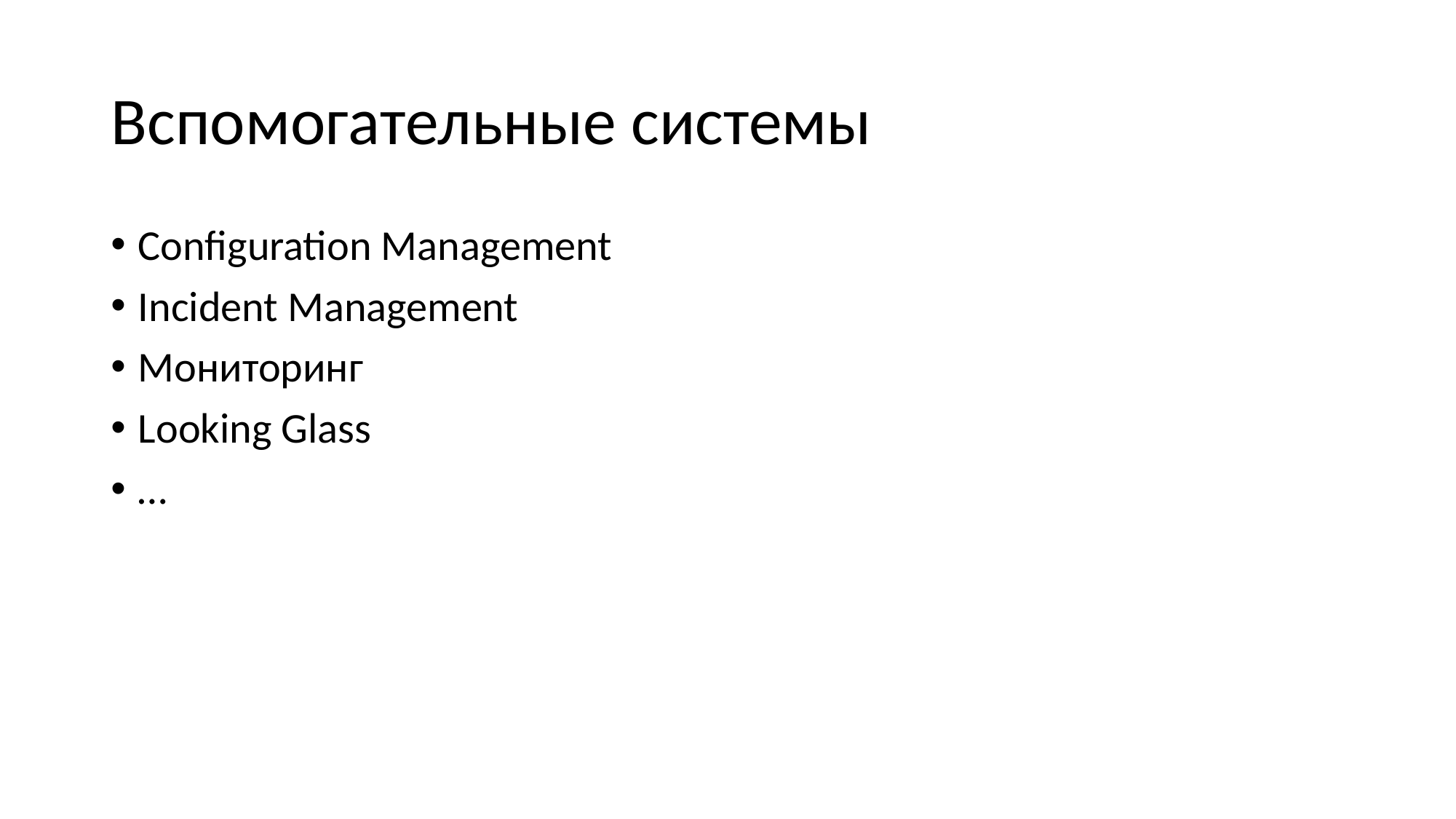

# Вспомогательные системы
Configuration Management
Incident Management
Мониторинг
Looking Glass
…